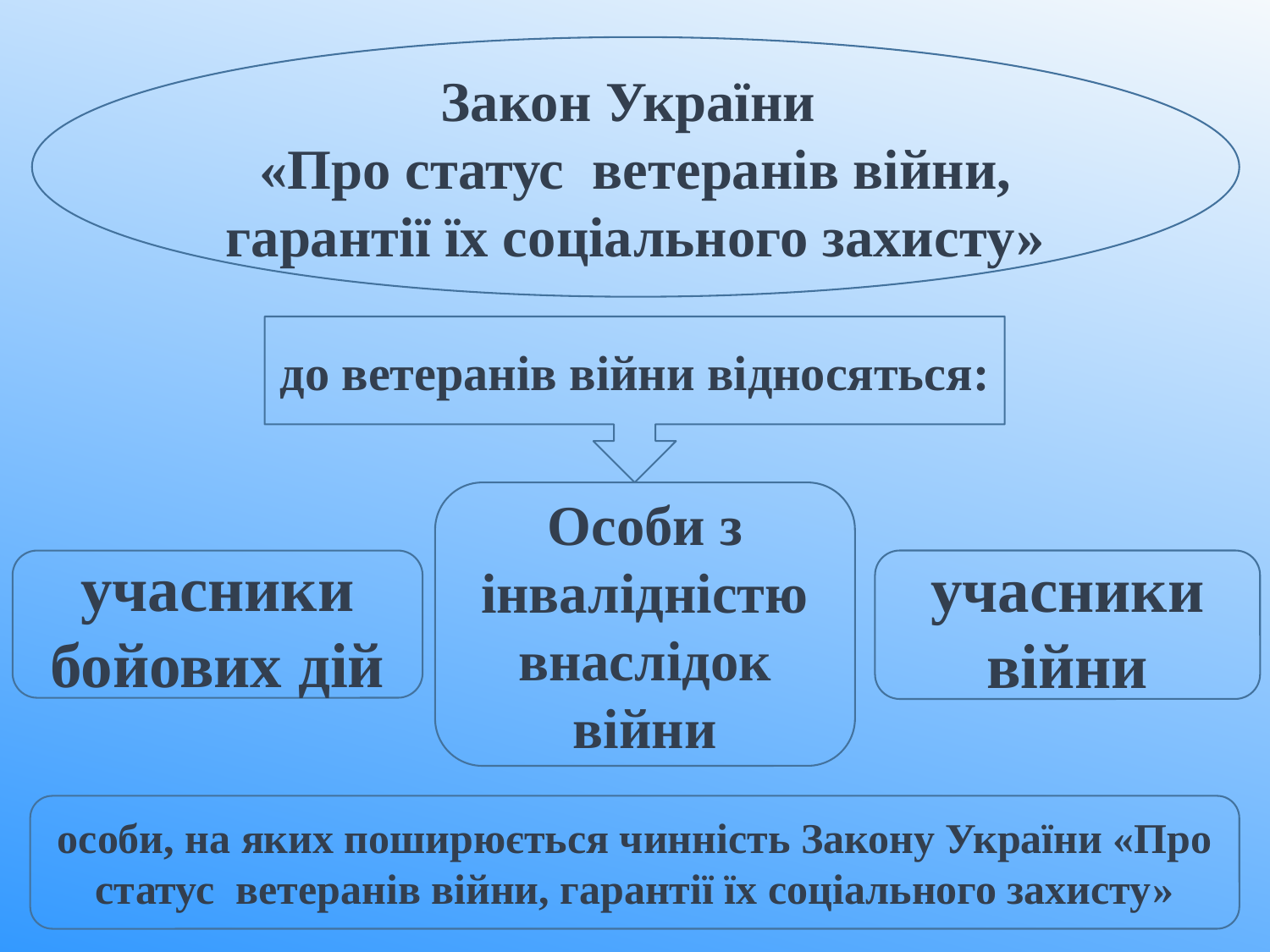

Закон України
«Про статус  ветеранів війни, гарантії їх соціального захисту»
до ветеранів війни відносяться:
Особи з інвалідністю внаслідок війни
учасники бойових дій
учасники війни
особи, на яких поширюється чинність Закону України «Про статус  ветеранів війни, гарантії їх соціального захисту»